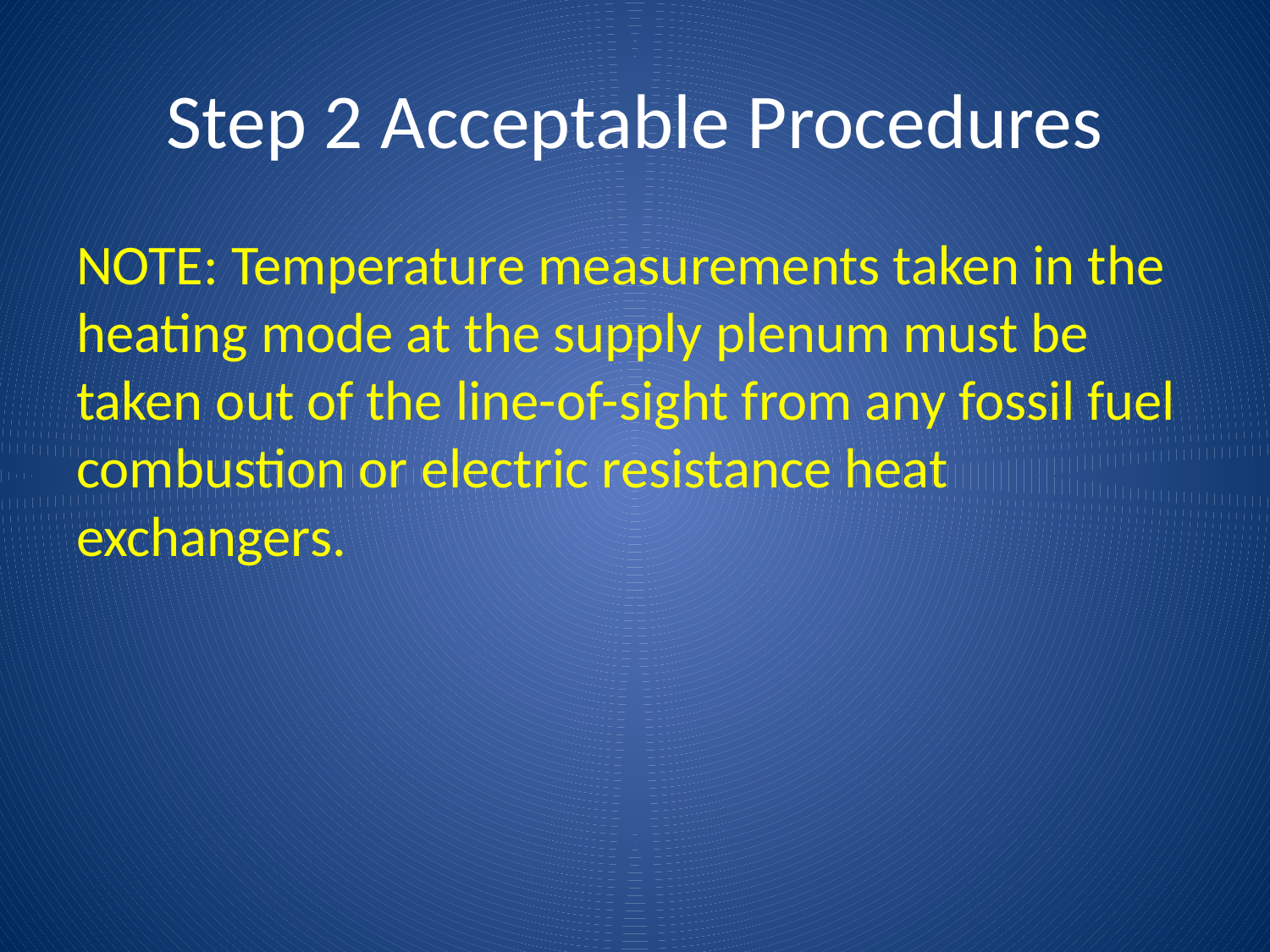

# Step 2 Acceptable Procedures
NOTE: Temperature measurements taken in the heating mode at the supply plenum must be taken out of the line-of-sight from any fossil fuel combustion or electric resistance heat exchangers.